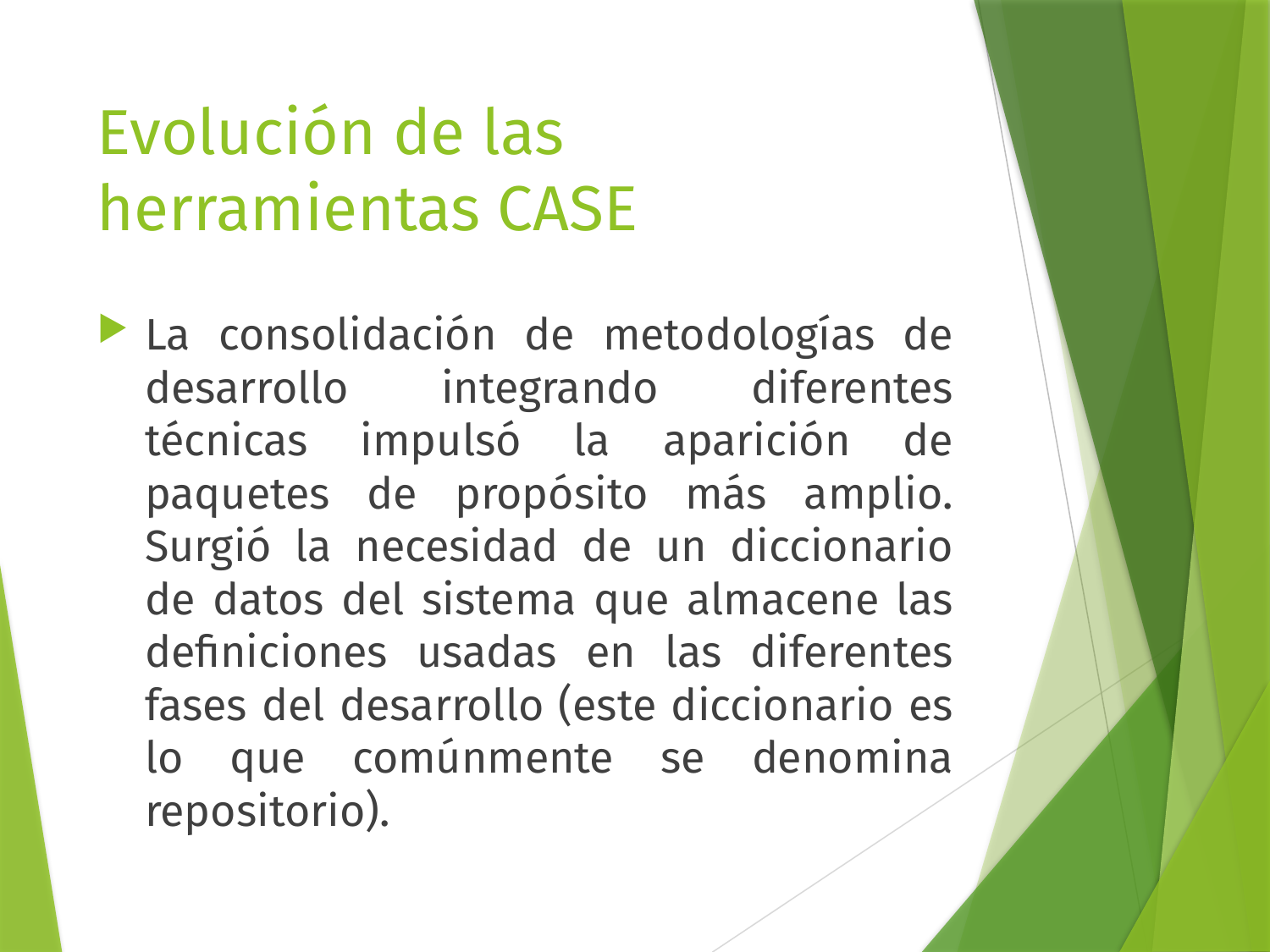

# Evolución de las herramientas CASE
La consolidación de metodologías de desarrollo integrando diferentes técnicas impulsó la aparición de paquetes de propósito más amplio. Surgió la necesidad de un diccionario de datos del sistema que almacene las definiciones usadas en las diferentes fases del desarrollo (este diccionario es lo que comúnmente se denomina repositorio).